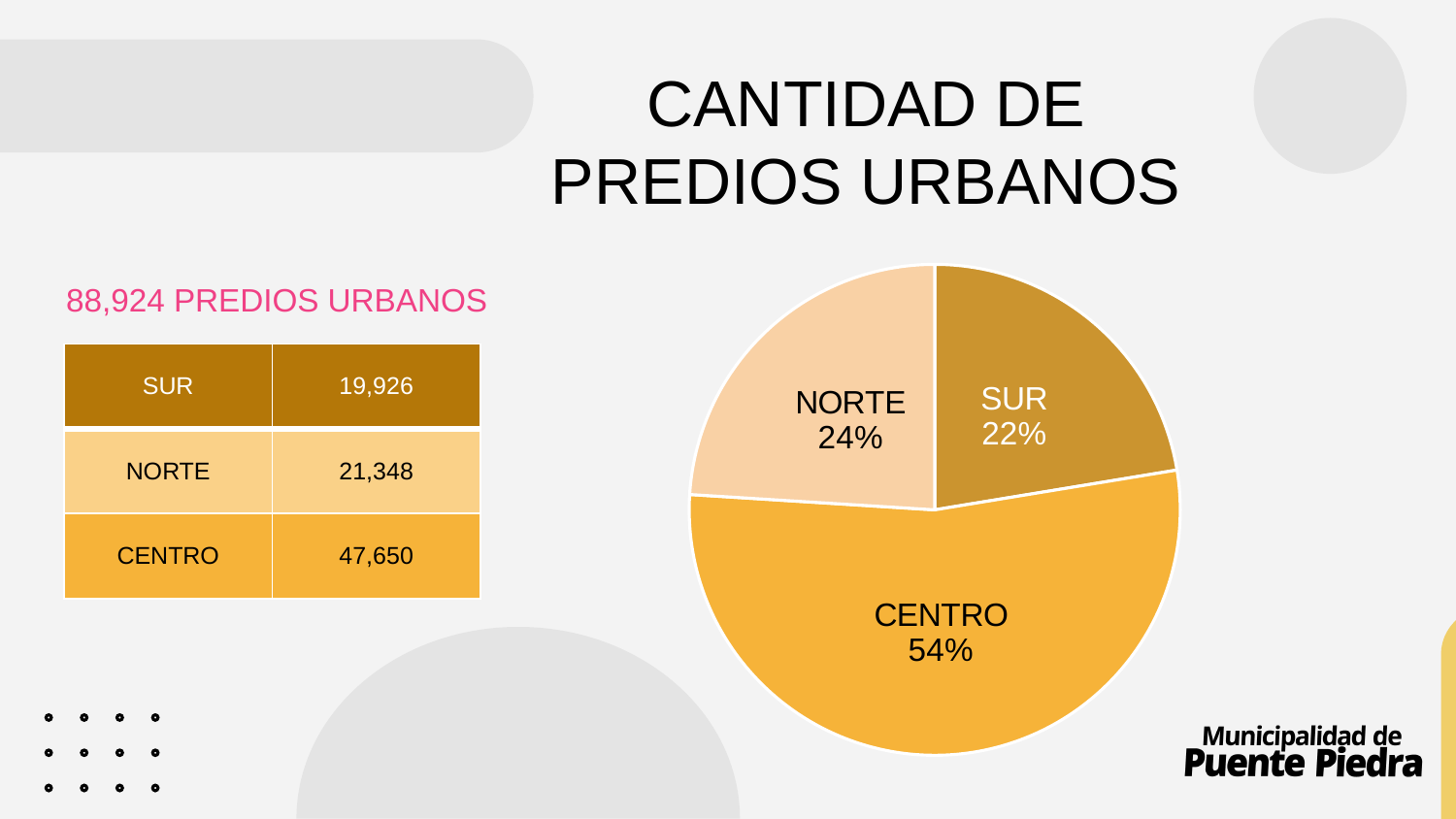

# CANTIDAD DE PREDIOS URBANOS
88,924 PREDIOS URBANOS

### Chart

| Category | PREDIOS URBANO |
|---|---|
| SUR | 19926.0 |
| CENTRO | 47650.0 |
| NORTE | 21348.0 |
| SUR | 19,926 |
| --- | --- |
| NORTE | 21,348 |
| CENTRO | 47,650 |